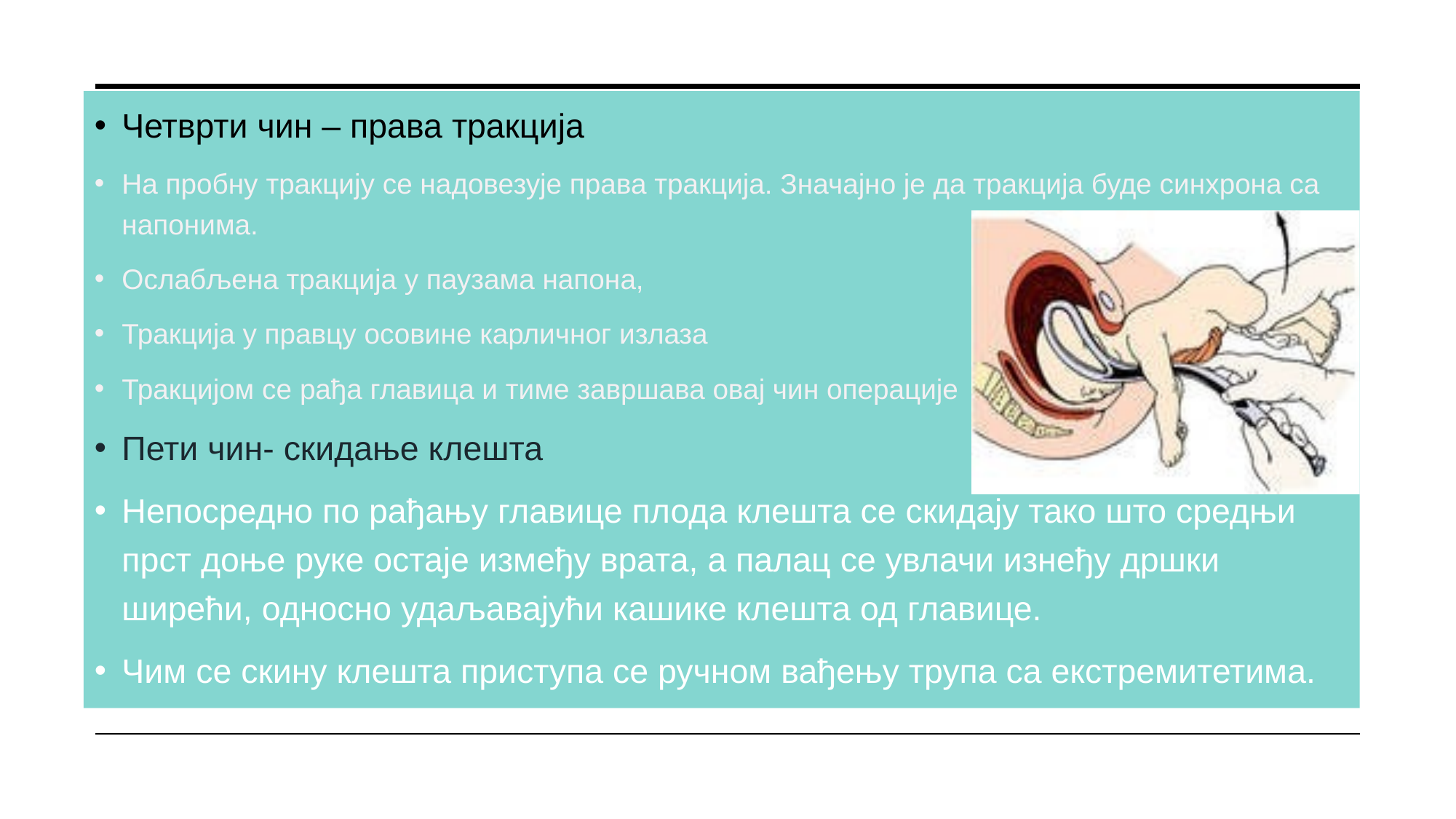

Четврти чин – права тракција
На пробну тракцију се надовезује права тракција. Значајно је да тракција буде синхрона са напонима.
Ослабљена тракција у паузама напона,
Тракција у правцу осовине карличног излаза
Тракцијом се рађа главица и тиме завршава овај чин операције
Пети чин- скидање клешта
Непосредно по рађању главице плода клешта се скидају тако што средњи прст доње руке остаје између врата, а палац се увлачи изнеђу дршки ширећи, односно удаљавајући кашике клешта од главице.
Чим се скину клешта приступа се ручном вађењу трупа са екстремитетима.